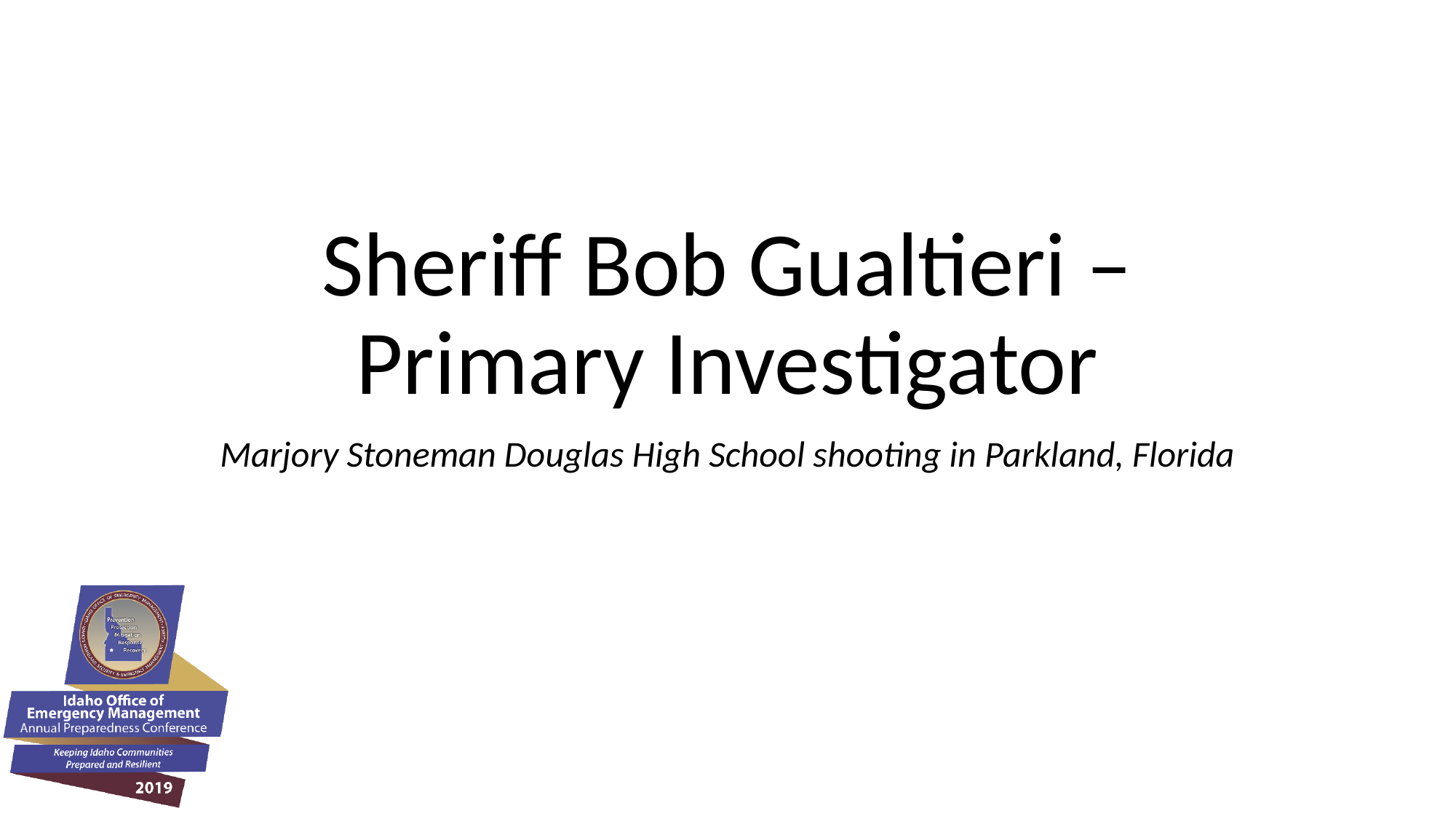

# Sheriff Bob Gualtieri – Primary Investigator
Marjory Stoneman Douglas High School shooting in Parkland, Florida